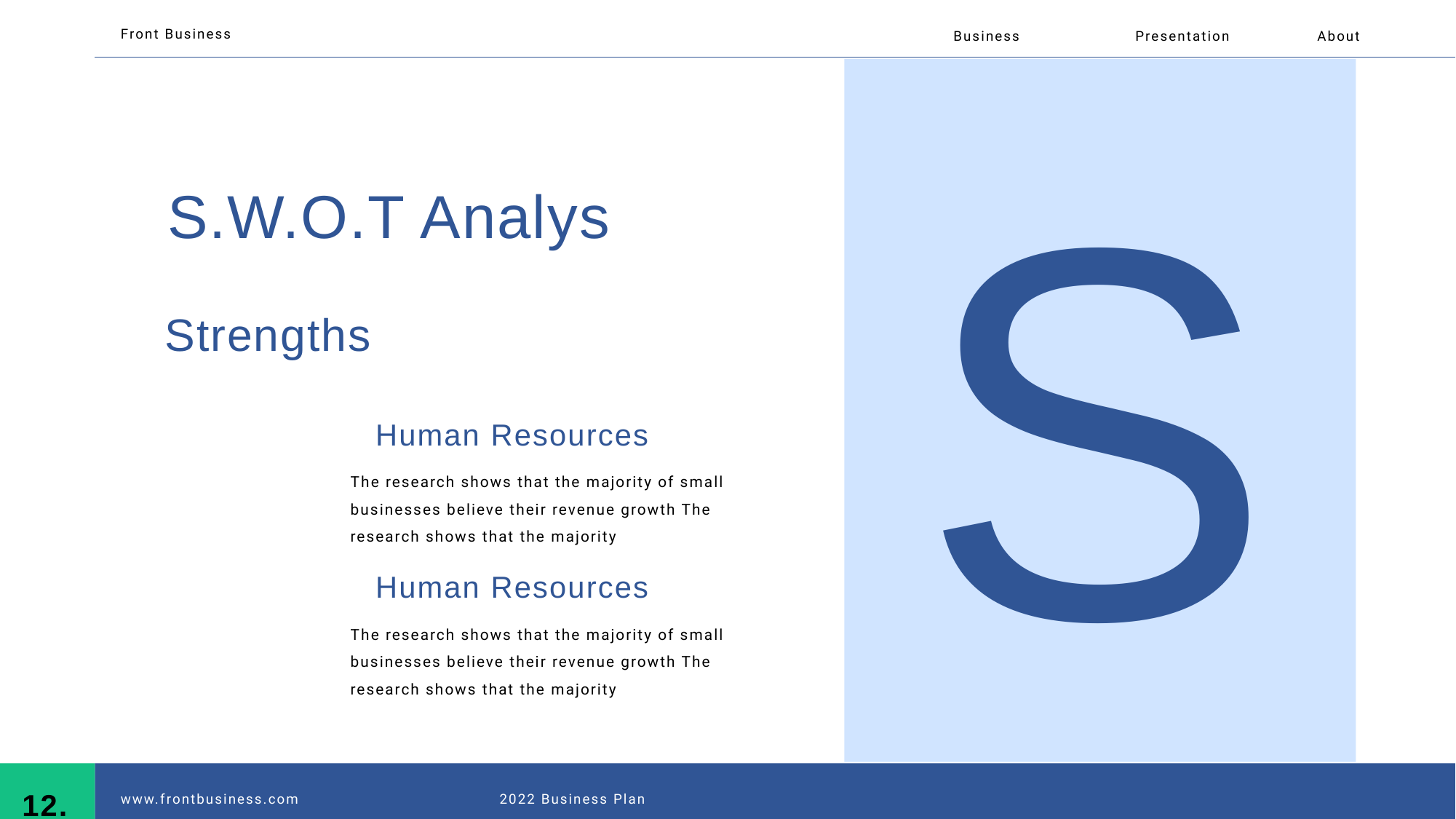

Front Business
Business
Presentation
About

S
S.W.O.T Analys
Strengths
Human Resources
The research shows that the majority of small businesses believe their revenue growth The research shows that the majority
Human Resources
The research shows that the majority of small businesses believe their revenue growth The research shows that the majority
12.

www.frontbusiness.com
2022 Business Plan